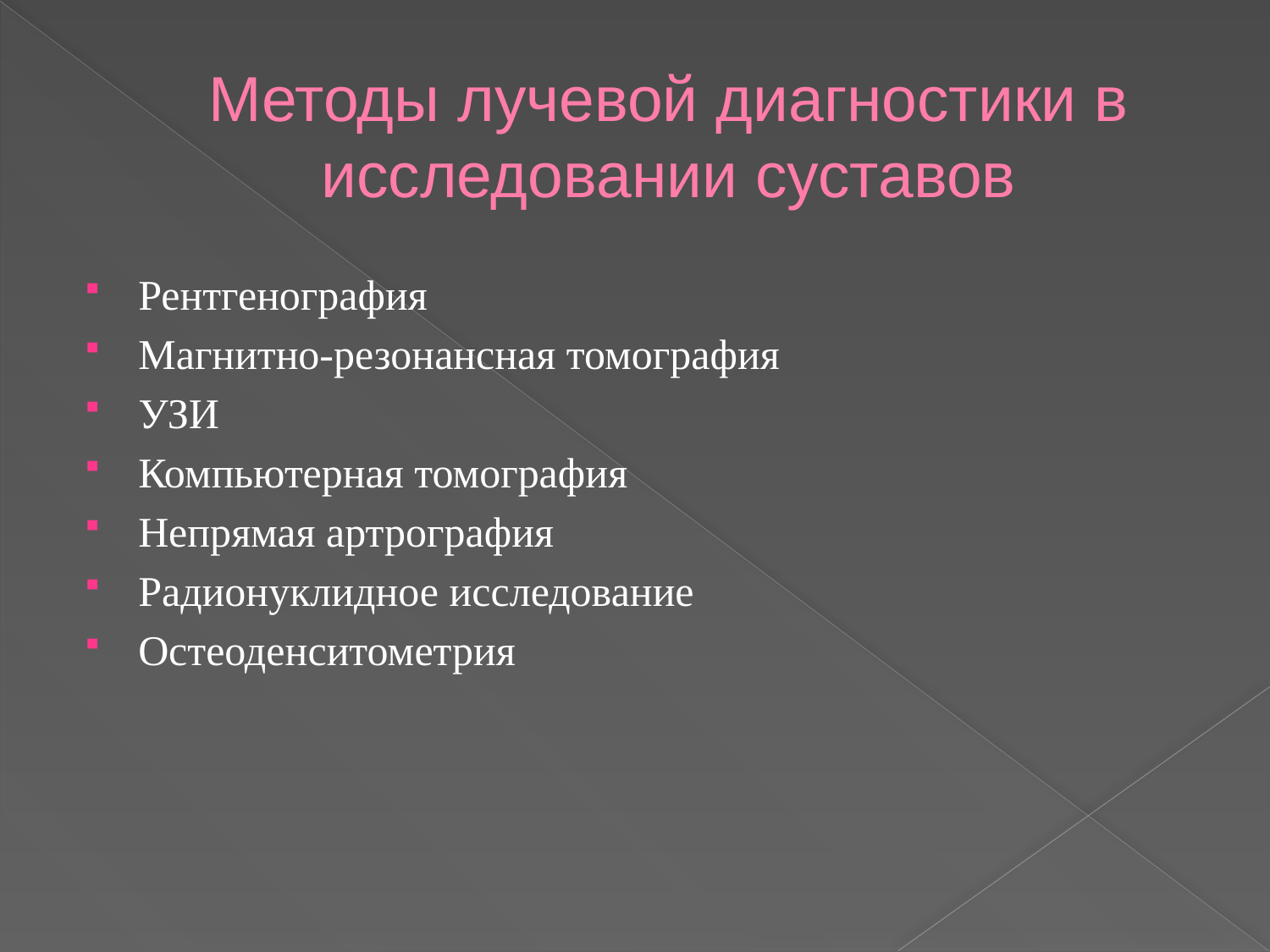

# Методы лучевой диагностики в исследовании суставов
Рентгенография
Магнитно-резонансная томография
УЗИ
Компьютерная томография
Непрямая артрография
Радионуклидное исследование
Остеоденситометрия